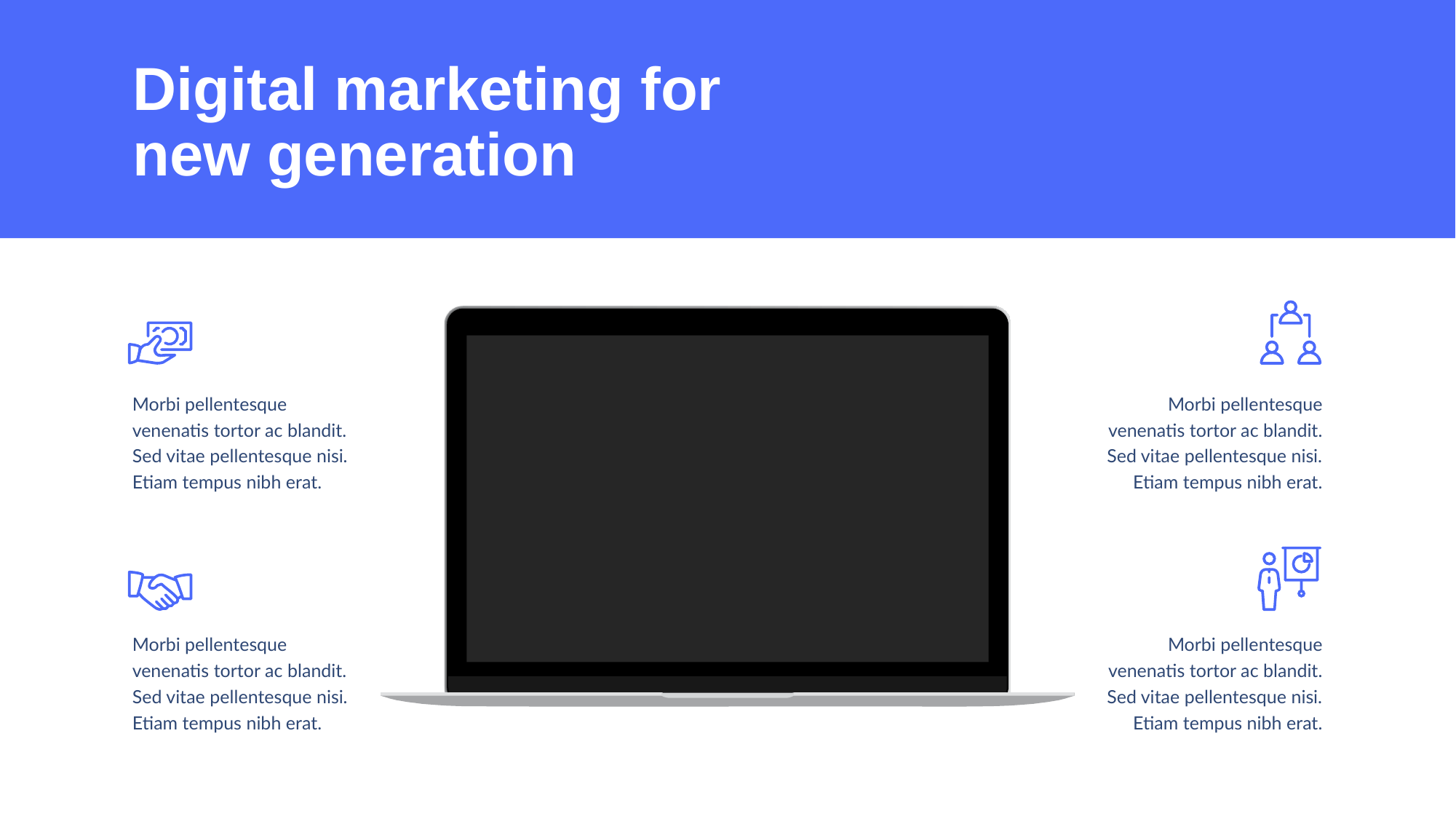

Digital marketing for new generation

Morbi pellentesque venenatis tortor ac blandit. Sed vitae pellentesque nisi. Etiam tempus nibh erat.
Morbi pellentesque venenatis tortor ac blandit. Sed vitae pellentesque nisi. Etiam tempus nibh erat.

Morbi pellentesque venenatis tortor ac blandit. Sed vitae pellentesque nisi. Etiam tempus nibh erat.
Morbi pellentesque venenatis tortor ac blandit. Sed vitae pellentesque nisi. Etiam tempus nibh erat.